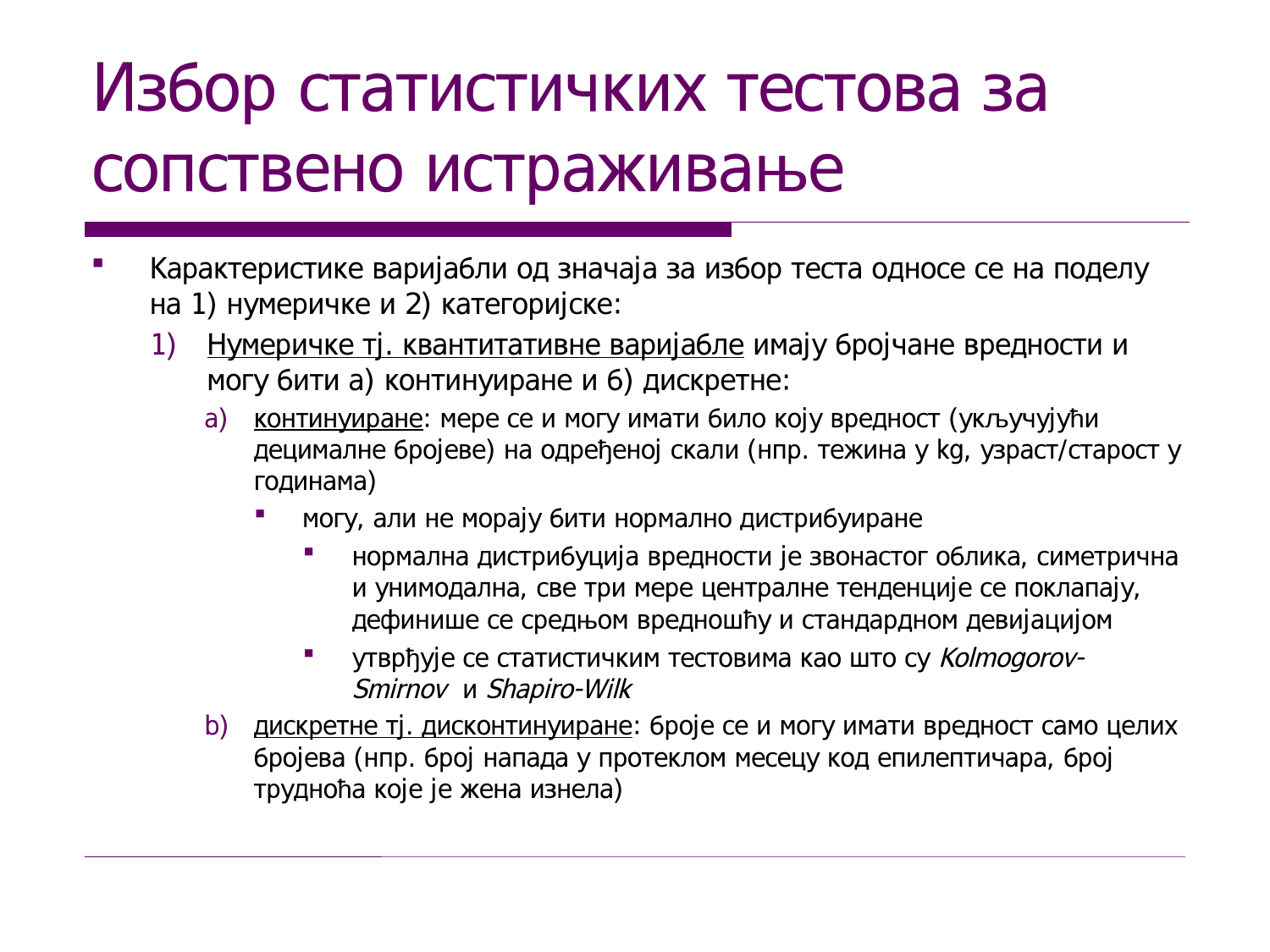

# Избор статистичких тестова за сопствено истраживање
Карактеристике варијабли од значаја за избор теста односе се на поделу на 1) нумеричке и 2) категоријске:
Нумеричке тј. квантитативне варијабле имају бројчане вредности и могу бити а) континуиране и б) дискретне:
континуиране: мере се и могу имати било коју вредност (укључујући децималне бројеве) на одређеној скали (нпр. тежина у kg, узраст/старост у годинама)
могу, али не морају бити нормално дистрибуиране
нормална дистрибуција вредности је звонастог облика, симетрична и унимодална, све три мере централне тенденције се поклапају, дефинише се средњом вредношћу и стандардном девијацијом
утврђује се статистичким тестовима као што су Kolmogorov-Smirnov  и Shapiro-Wilk
дискретне тј. дисконтинуиране: броје се и могу имати вредност само целих бројева (нпр. број напада у протеклом месецу код епилептичара, број трудноћа које је жена изнела)